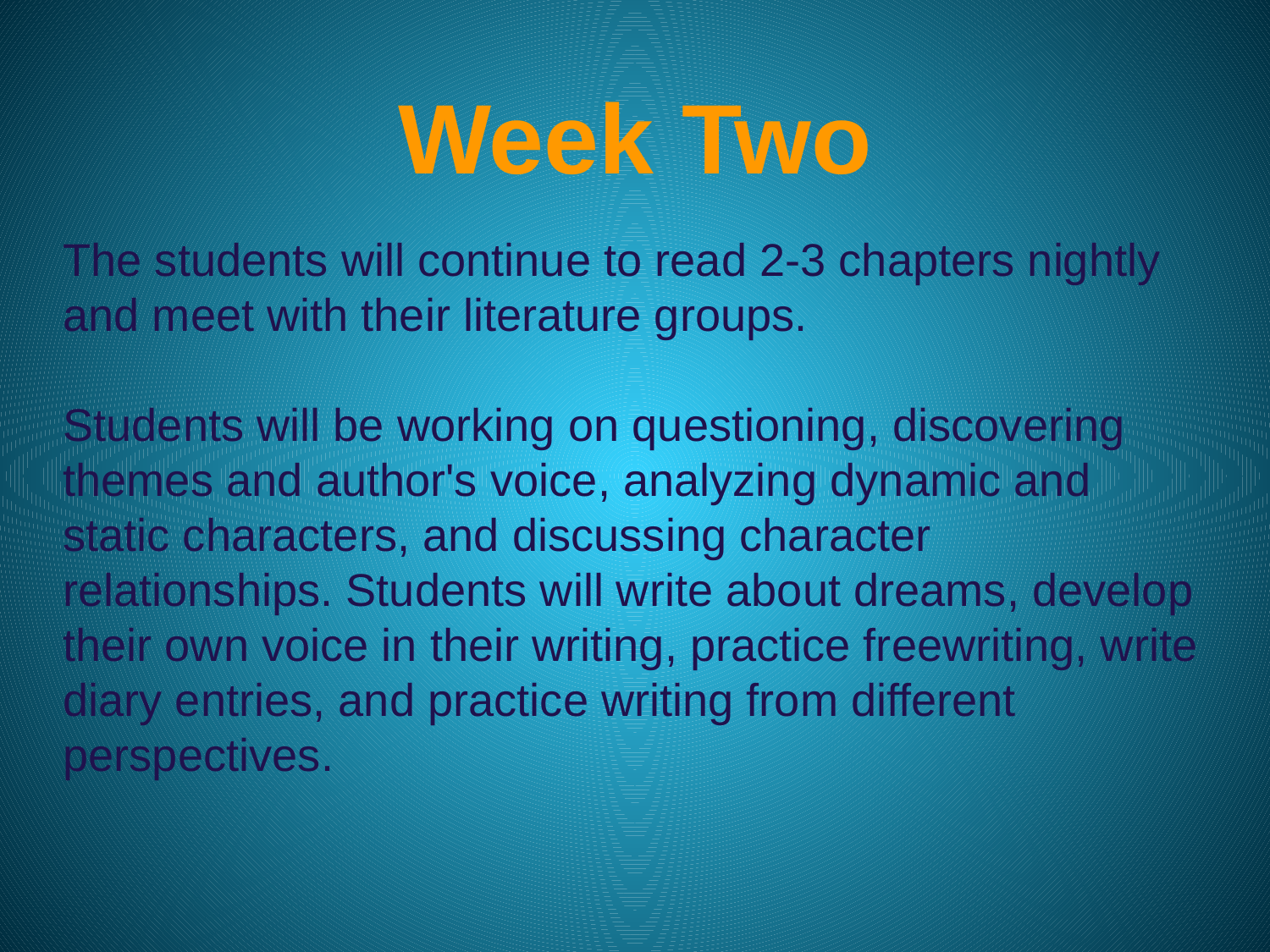

# Week Two
The students will continue to read 2-3 chapters nightly and meet with their literature groups.

Students will be working on questioning, discovering themes and author's voice, analyzing dynamic and static characters, and discussing character relationships. Students will write about dreams, develop their own voice in their writing, practice freewriting, write diary entries, and practice writing from different perspectives.